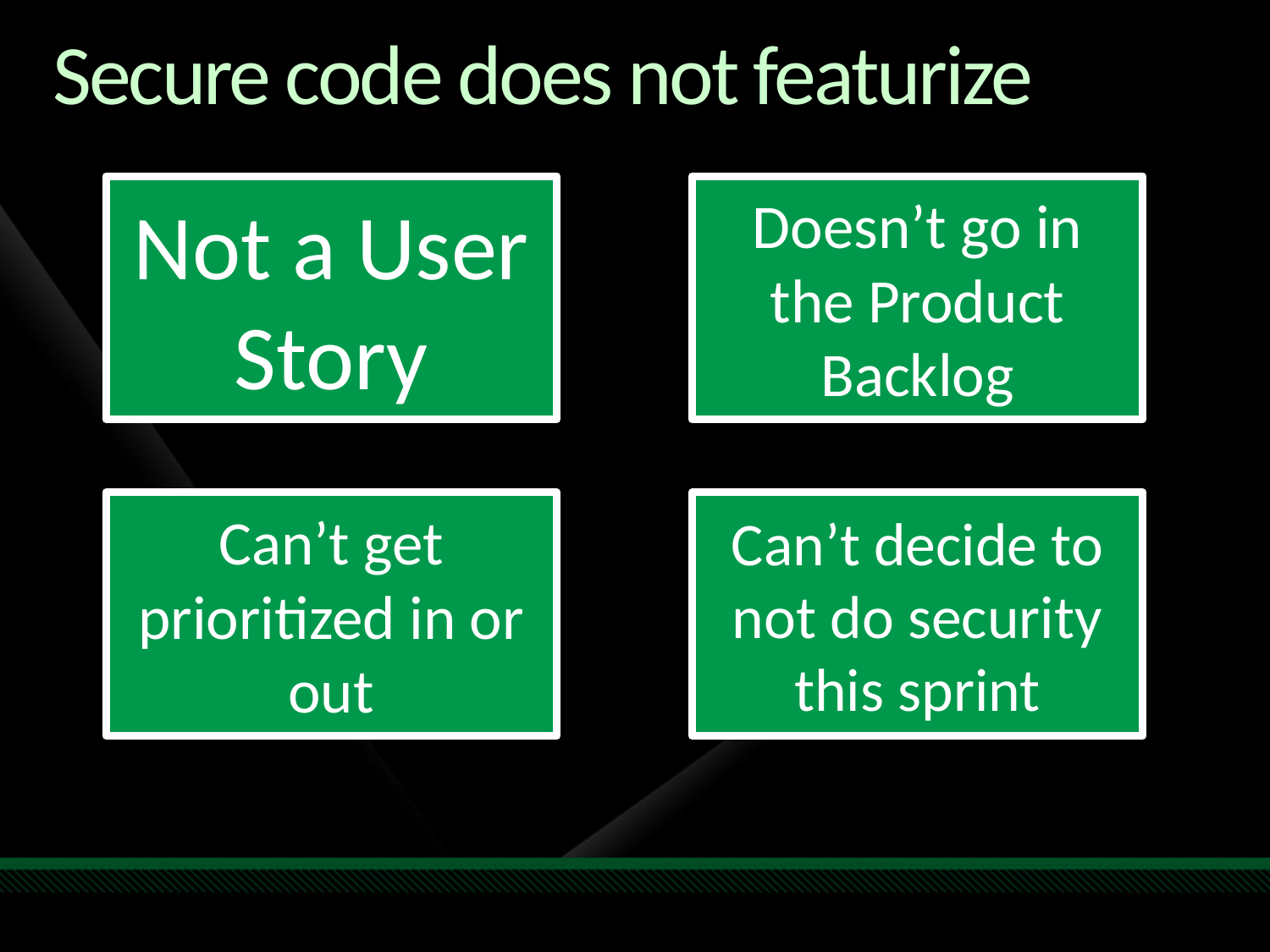

# Secure code does not featurize
Not a User Story
Doesn’t go in the Product Backlog
Can’t get prioritized in or out
Can’t decide to not do security this sprint